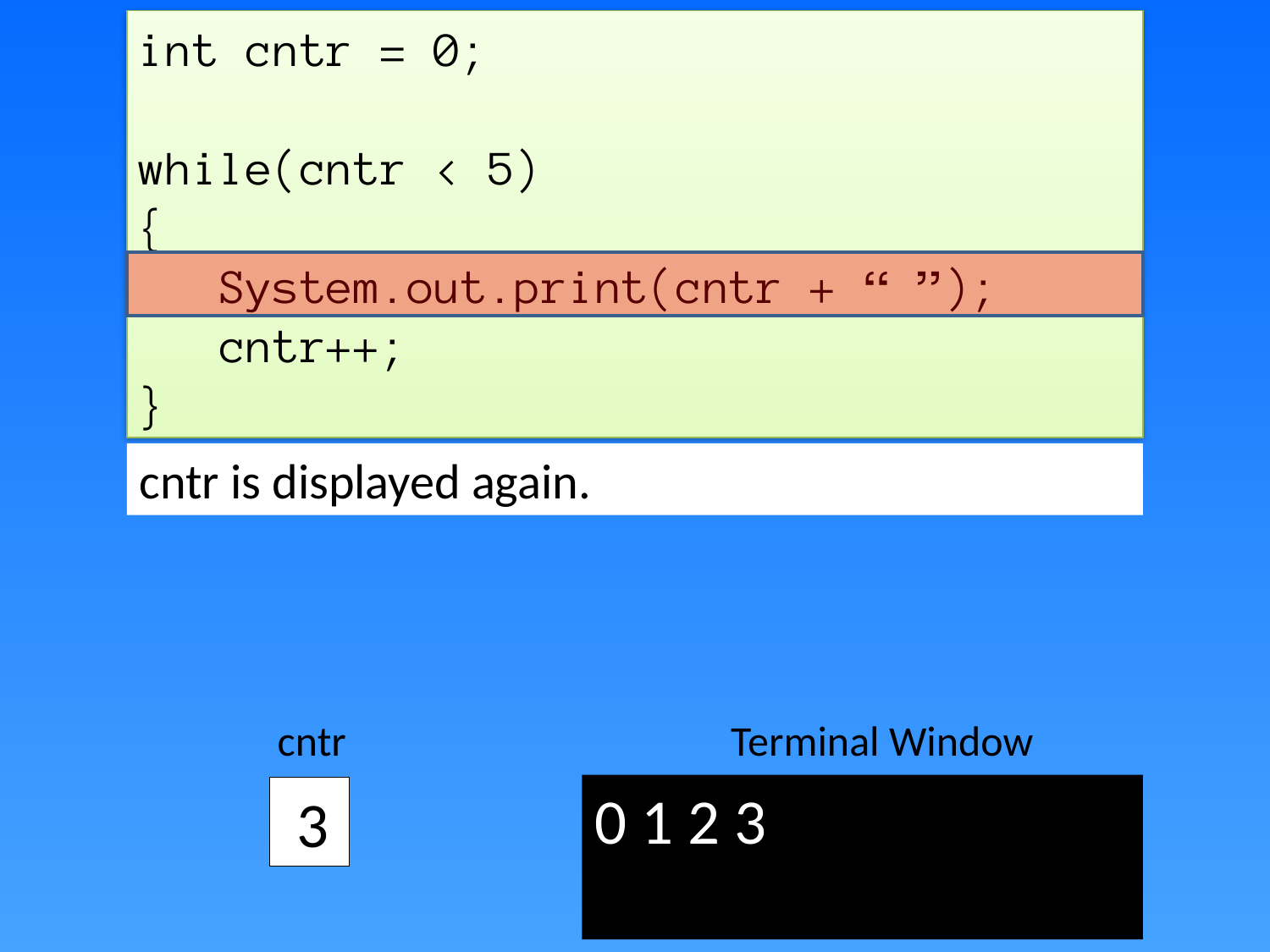

int cntr = 0;

while(cntr < 5)
{
   System.out.print(cntr + “ ”);
   cntr++;
}

cntr is displayed again.
Terminal Window
cntr
0 1 2 3

 3